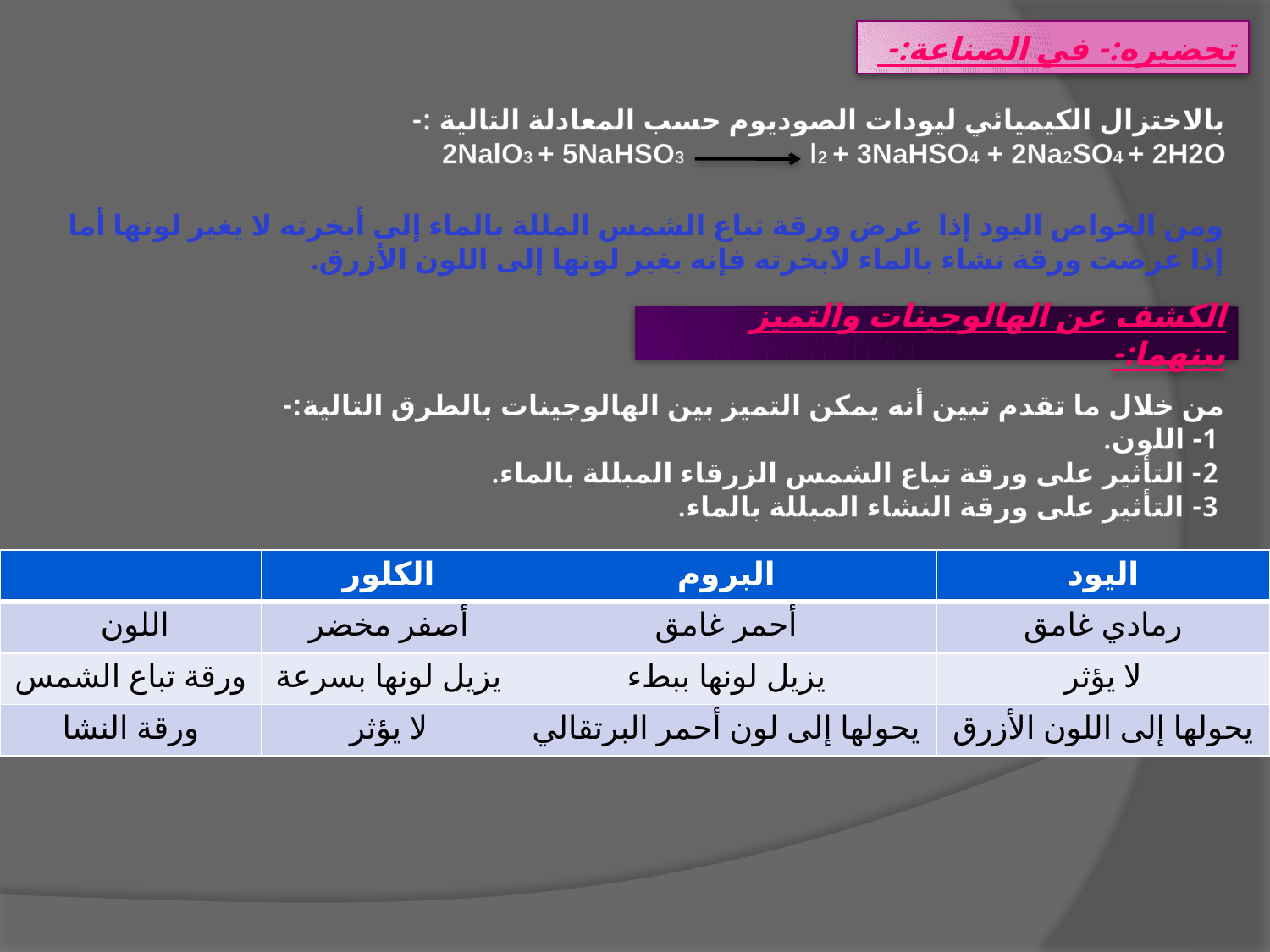

تحضيره:- في الصناعة:-
بالاختزال الكيميائي ليودات الصوديوم حسب المعادلة التالية :-
2NalO3 + 5NaHSO3                l2 + 3NaHSO4 + 2Na2SO4 + 2H2O
ومن الخواص اليود إذا  عرض ورقة تباع الشمس المللة بالماء إلى أبخرته لا يغير لونها أما إذا عرضت ورقة نشاء بالماء لابخرته فإنه يغير لونها إلى اللون الأزرق.
الكشف عن الهالوجينات والتميز بينهما:-
من خلال ما تقدم تبين أنه يمكن التميز بين الهالوجينات بالطرق التالية:-
 1- اللون.
 2- التأثير على ورقة تباع الشمس الزرقاء المبللة بالماء.
 3- التأثير على ورقة النشاء المبللة بالماء.
|  | الكلور | البروم | اليود |
| --- | --- | --- | --- |
| اللون | أصفر مخضر | أحمر غامق | رمادي غامق |
| ورقة تباع الشمس | يزيل لونها بسرعة | يزيل لونها ببطء | لا يؤثر |
| ورقة النشا | لا يؤثر | يحولها إلى لون أحمر البرتقالي | يحولها إلى اللون الأزرق |